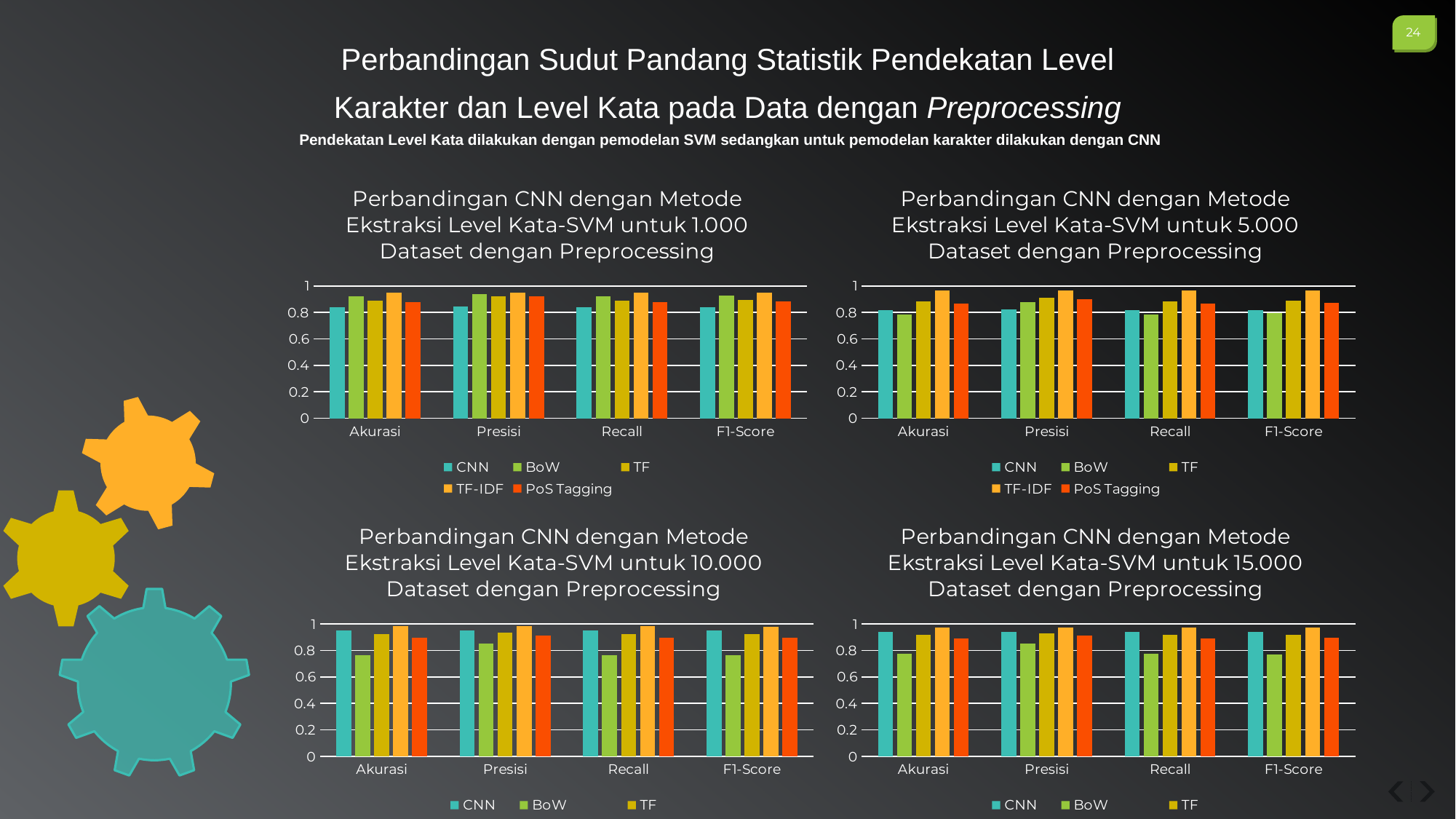

Perbandingan Sudut Pandang Statistik Pendekatan Level Karakter dan Level Kata pada Data dengan Preprocessing
Pendekatan Level Kata dilakukan dengan pemodelan SVM sedangkan untuk pemodelan karakter dilakukan dengan CNN

### Chart: Perbandingan CNN dengan Metode Ekstraksi Level Kata-SVM untuk 1.000 Dataset dengan Preprocessing

| Category | CNN | BoW | TF | TF-IDF | PoS Tagging |
|---|---|---|---|---|---|
| Akurasi | 0.84 | 0.924 | 0.892 | 0.948 | 0.876 |
| Presisi | 0.846 | 0.941 | 0.924 | 0.95 | 0.92 |
| Recall | 0.84 | 0.924 | 0.892 | 0.948 | 0.876 |
| F1-Score | 0.839 | 0.925 | 0.897 | 0.948 | 0.883 |

### Chart: Perbandingan CNN dengan Metode Ekstraksi Level Kata-SVM untuk 5.000 Dataset dengan Preprocessing

| Category | CNN | BoW | TF | TF-IDF | PoS Tagging |
|---|---|---|---|---|---|
| Akurasi | 0.8176 | 0.7864 | 0.8848 | 0.9664 | 0.8656 |
| Presisi | 0.8227 | 0.8783 | 0.91 | 0.9663 | 0.8989 |
| Recall | 0.817 | 0.7863 | 0.884 | 0.9663 | 0.8656 |
| F1-Score | 0.817 | 0.7949 | 0.889 | 0.9663 | 0.8707 |

### Chart: Perbandingan CNN dengan Metode Ekstraksi Level Kata-SVM untuk 10.000 Dataset dengan Preprocessing

| Category | CNN | BoW | TF | TF-IDF | PoS Tagging |
|---|---|---|---|---|---|
| Akurasi | 0.95 | 0.7632 | 0.9216 | 0.9812 | 0.8952 |
| Presisi | 0.95 | 0.8498 | 0.9332 | 0.9812 | 0.9147 |
| Recall | 0.95 | 0.7632 | 0.9216 | 0.9812 | 0.8952 |
| F1-Score | 0.95 | 0.7622 | 0.9234 | 0.9811 | 0.8978 |

### Chart: Perbandingan CNN dengan Metode Ekstraksi Level Kata-SVM untuk 15.000 Dataset dengan Preprocessing

| Category | CNN | BoW | TF | TF-IDF | PoS Tagging |
|---|---|---|---|---|---|
| Akurasi | 0.938 | 0.7738 | 0.9186 | 0.9749 | 0.8922 |
| Presisi | 0.942 | 0.8503 | 0.928 | 0.975 | 0.91063 |
| Recall | 0.938 | 0.7738 | 0.918 | 0.9749 | 0.8922 |
| F1-Score | 0.938 | 0.7676 | 0.9202 | 0.9749 | 0.89516 |